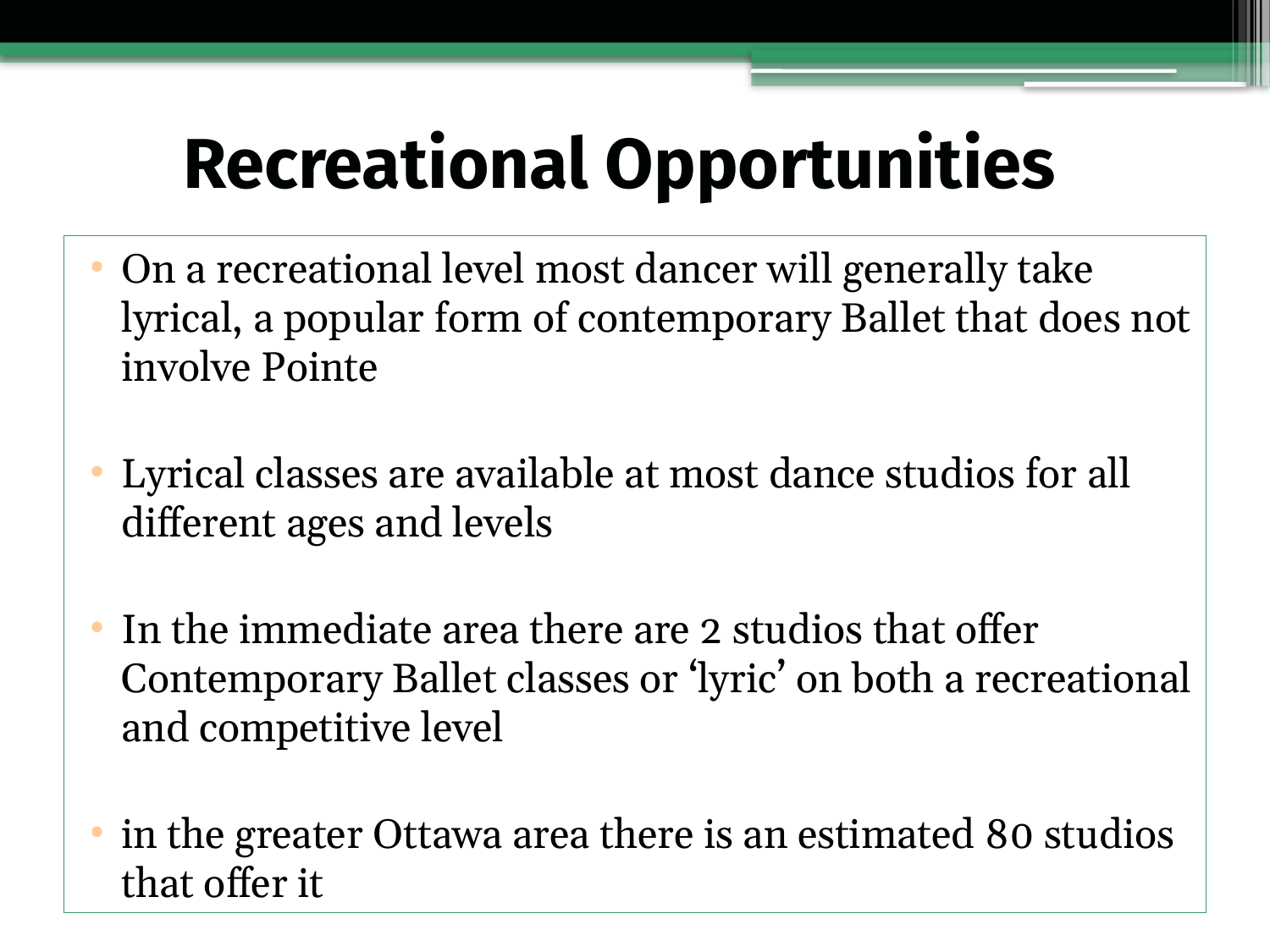

# Recreational Opportunities
On a recreational level most dancer will generally take lyrical, a popular form of contemporary Ballet that does not involve Pointe

Lyrical classes are available at most dance studios for all different ages and levels

In the immediate area there are 2 studios that offer Contemporary Ballet classes or ‘lyric’ on both a recreational and competitive level

in the greater Ottawa area there is an estimated 80 studios that offer it